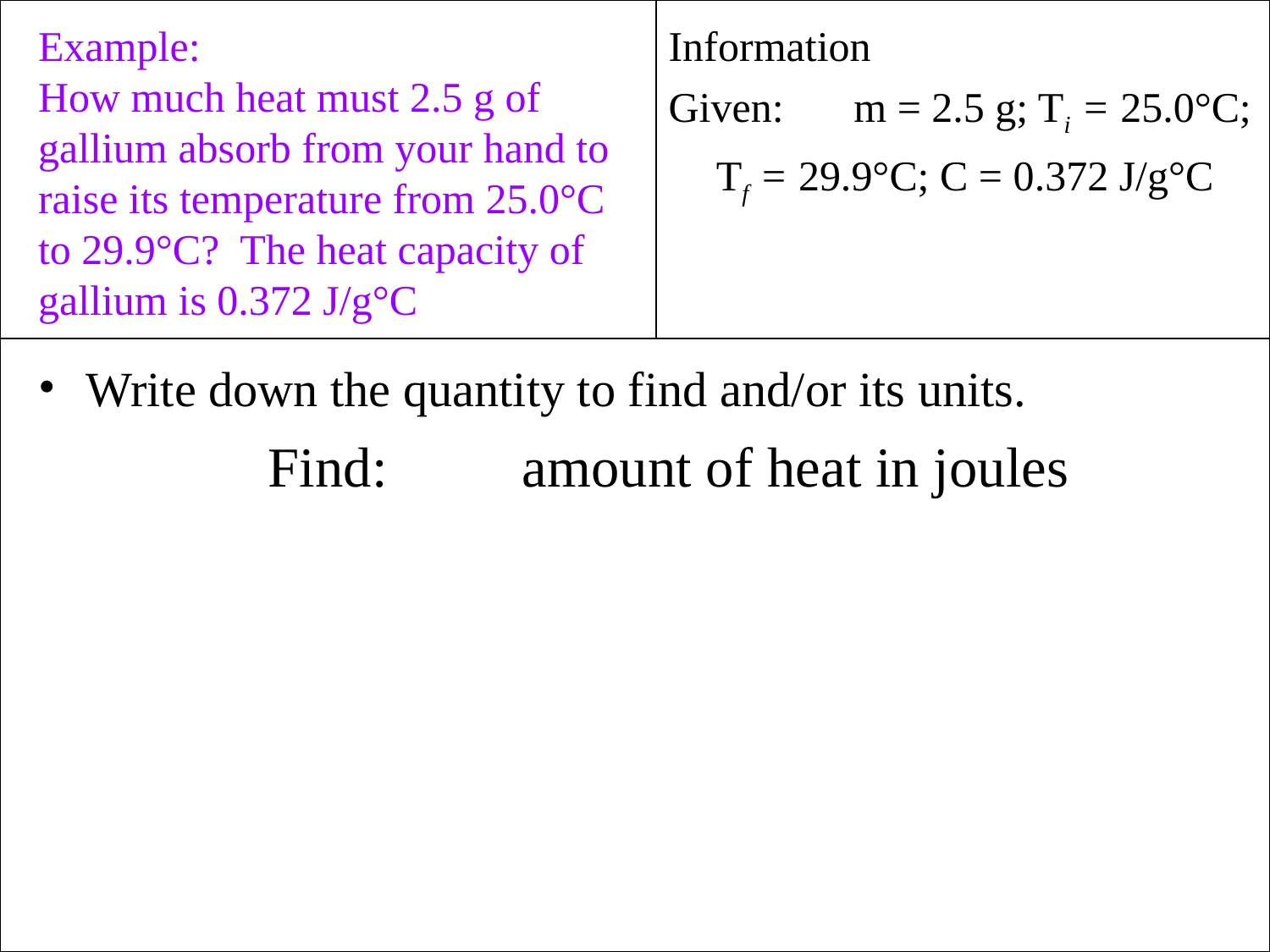

Example:
How much heat must 2.5 g of gallium absorb from your hand to raise its temperature from 25.0°C to 29.9°C?  The heat capacity of gallium is 0.372 J/g°C
Information
Given:	 m = 2.5 g; Ti = 25.0°C;
	Tf = 29.9°C; C = 0.372 J/g°C

Write down the quantity to find and/or its units.
		Find: 	amount of heat in joules